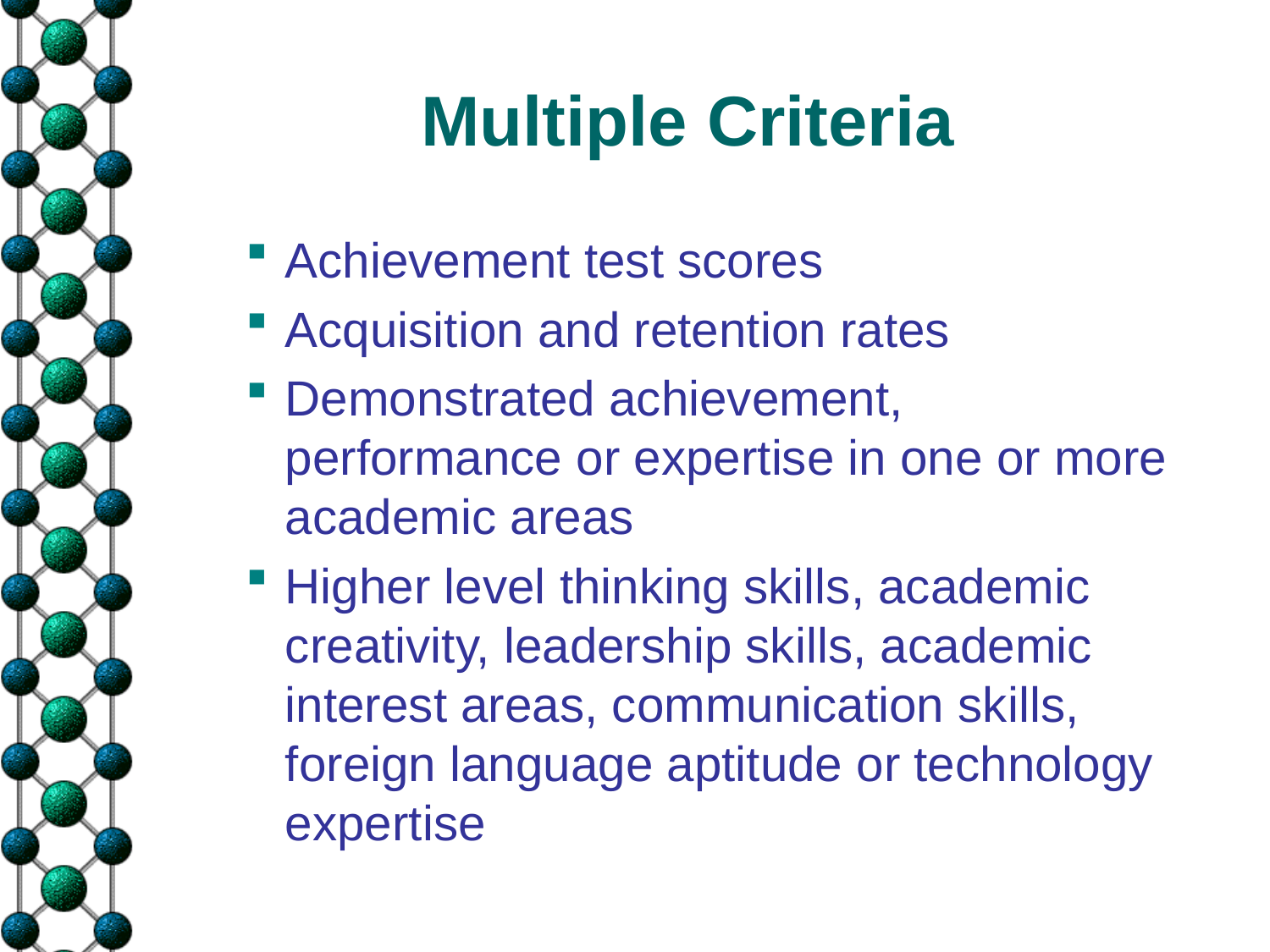

# Multiple Criteria
Achievement test scores
Acquisition and retention rates
Demonstrated achievement, performance or expertise in one or more academic areas
Higher level thinking skills, academic creativity, leadership skills, academic interest areas, communication skills, foreign language aptitude or technology expertise